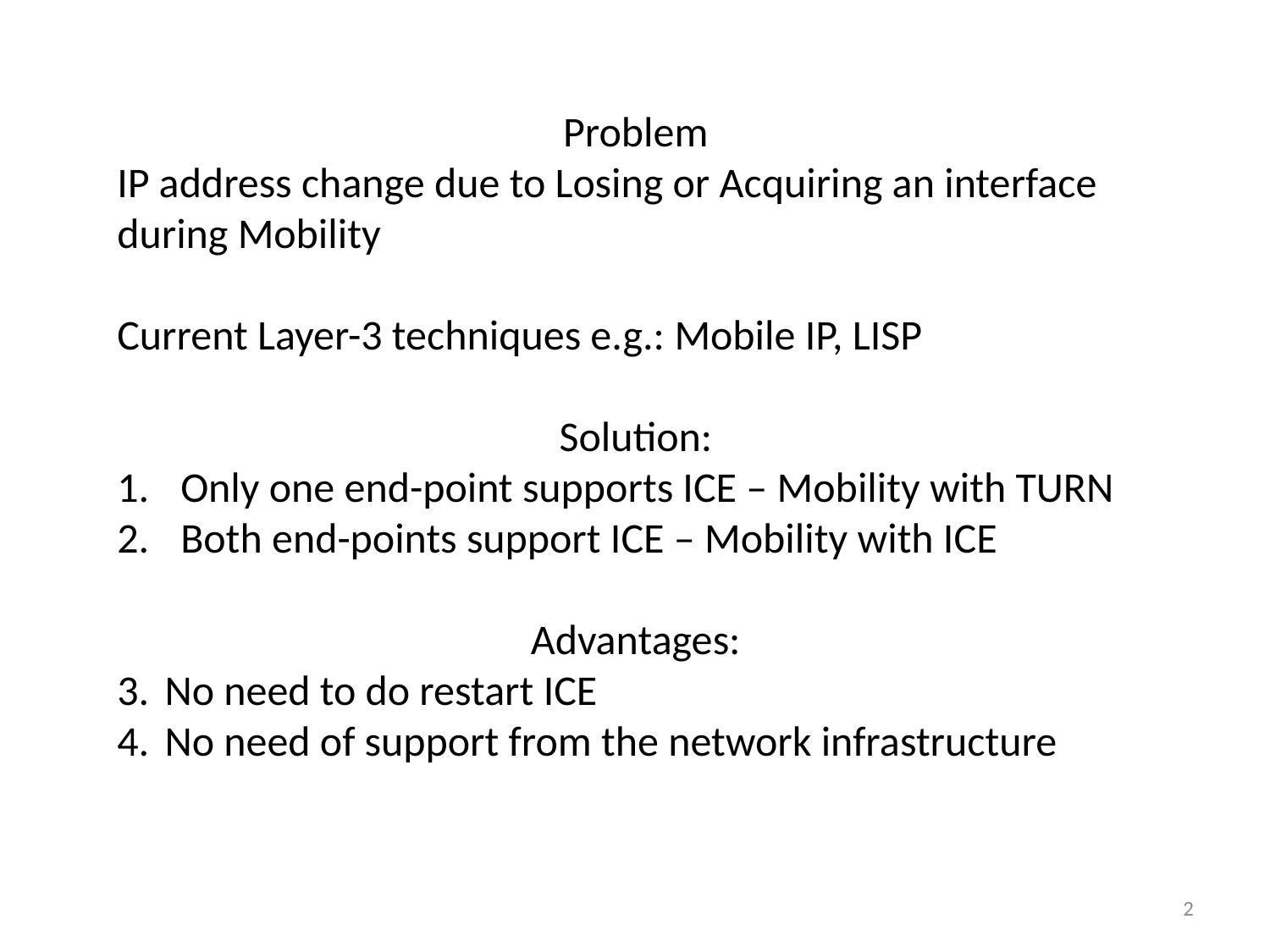

Problem
IP address change due to Losing or Acquiring an interface during Mobility

Current Layer-3 techniques e.g.: Mobile IP, LISP

Solution:
Only one end-point supports ICE – Mobility with TURN
Both end-points support ICE – Mobility with ICE

Advantages:
No need to do restart ICE
No need of support from the network infrastructure

2